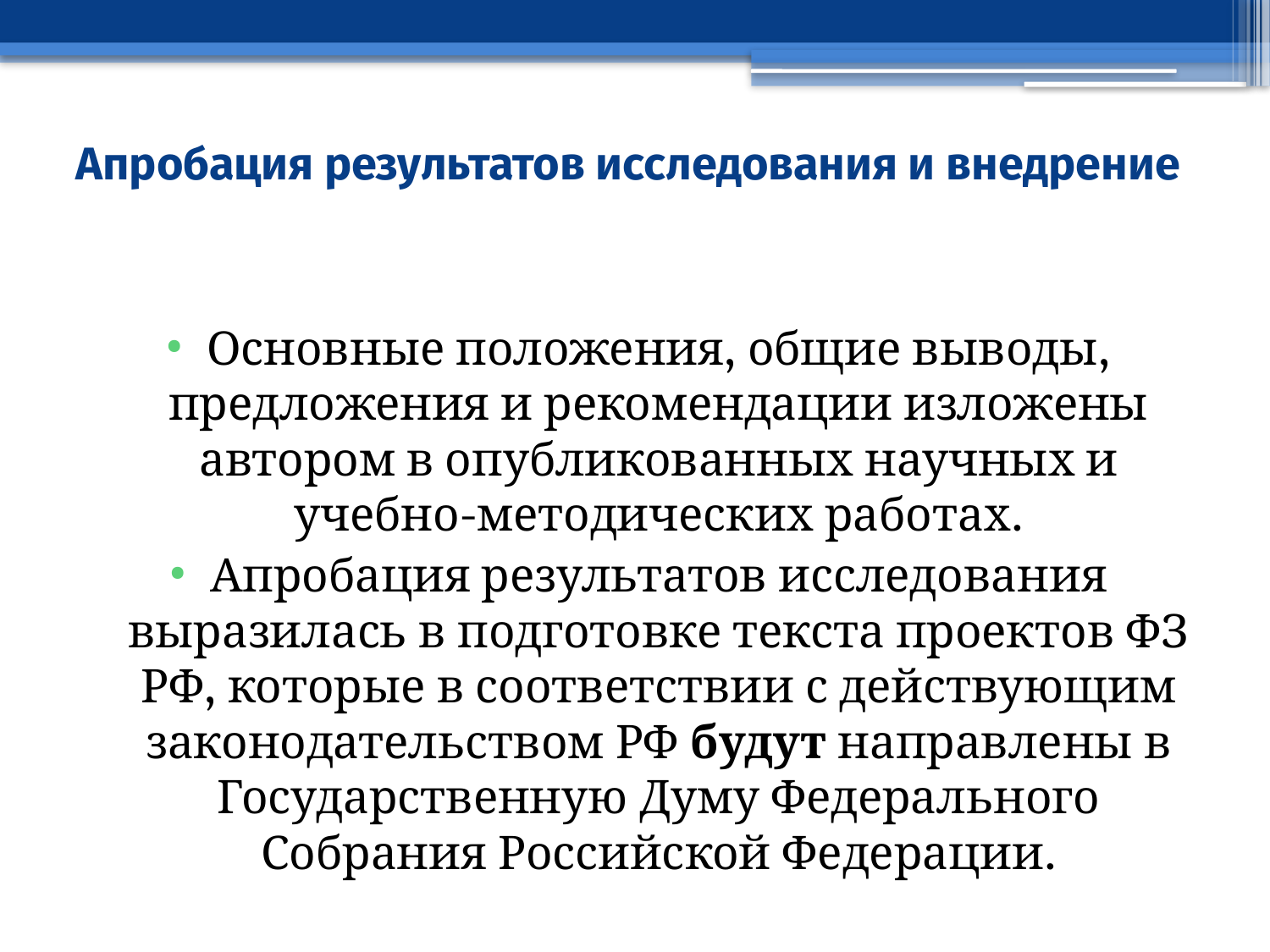

# Апробация результатов исследования и внедрение
Основные положения, общие выводы, предложения и рекомендации изложены автором в опубликованных научных и учебно-методических работах.
Апробация результатов исследования выразилась в подготовке текста проектов ФЗ РФ, которые в соответствии с действующим законодательством РФ будут направлены в Государственную Думу Федерального Собрания Российской Федерации.